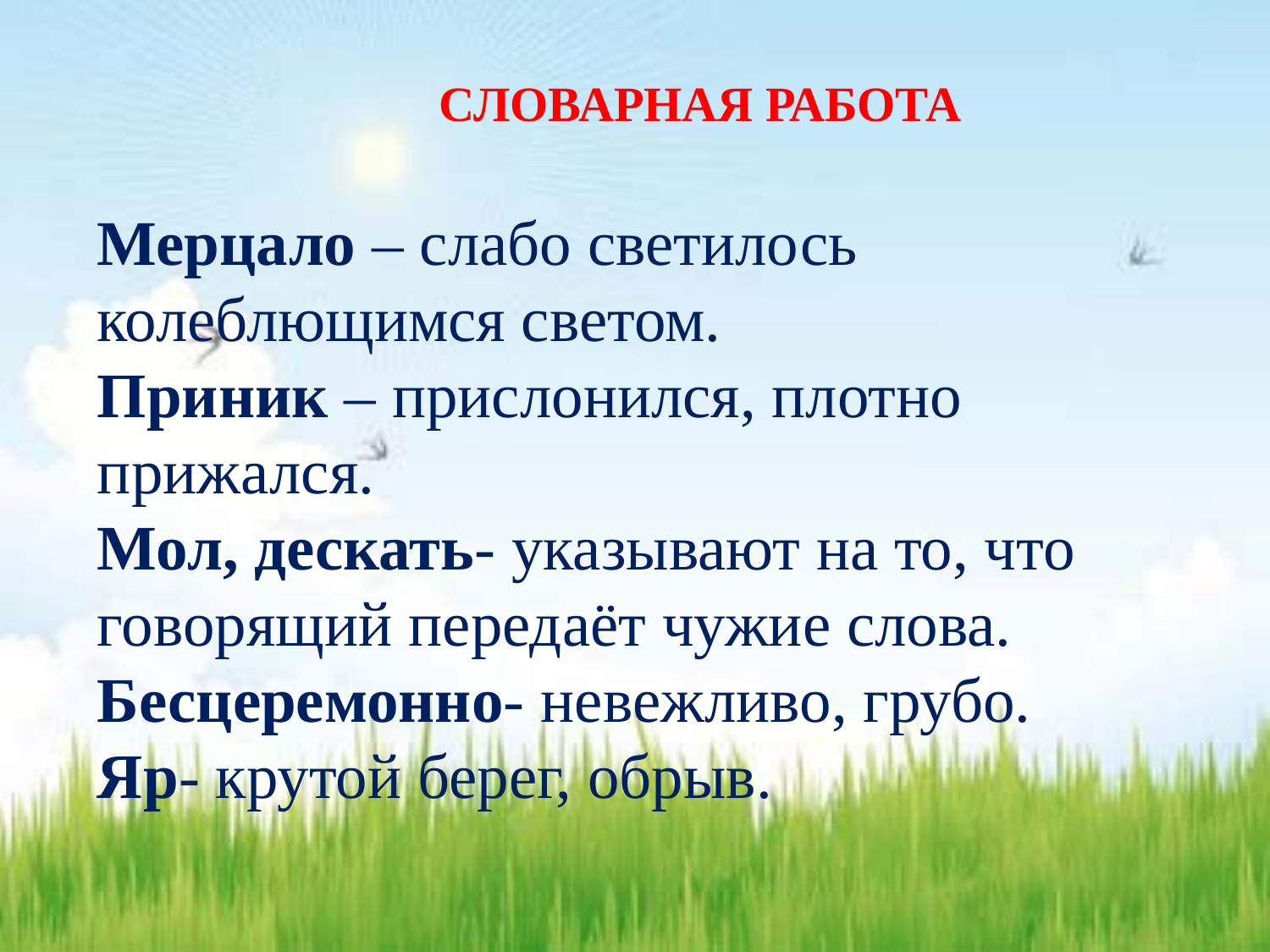

СЛОВАРНАЯ РАБОТА
Мерцало – слабо светилось колеблющимся светом.
Приник – прислонился, плотно прижался.
Мол, дескать- указывают на то, что говорящий передаёт чужие слова.
Бесцеремонно- невежливо, грубо.
Яр- крутой берег, обрыв.
#